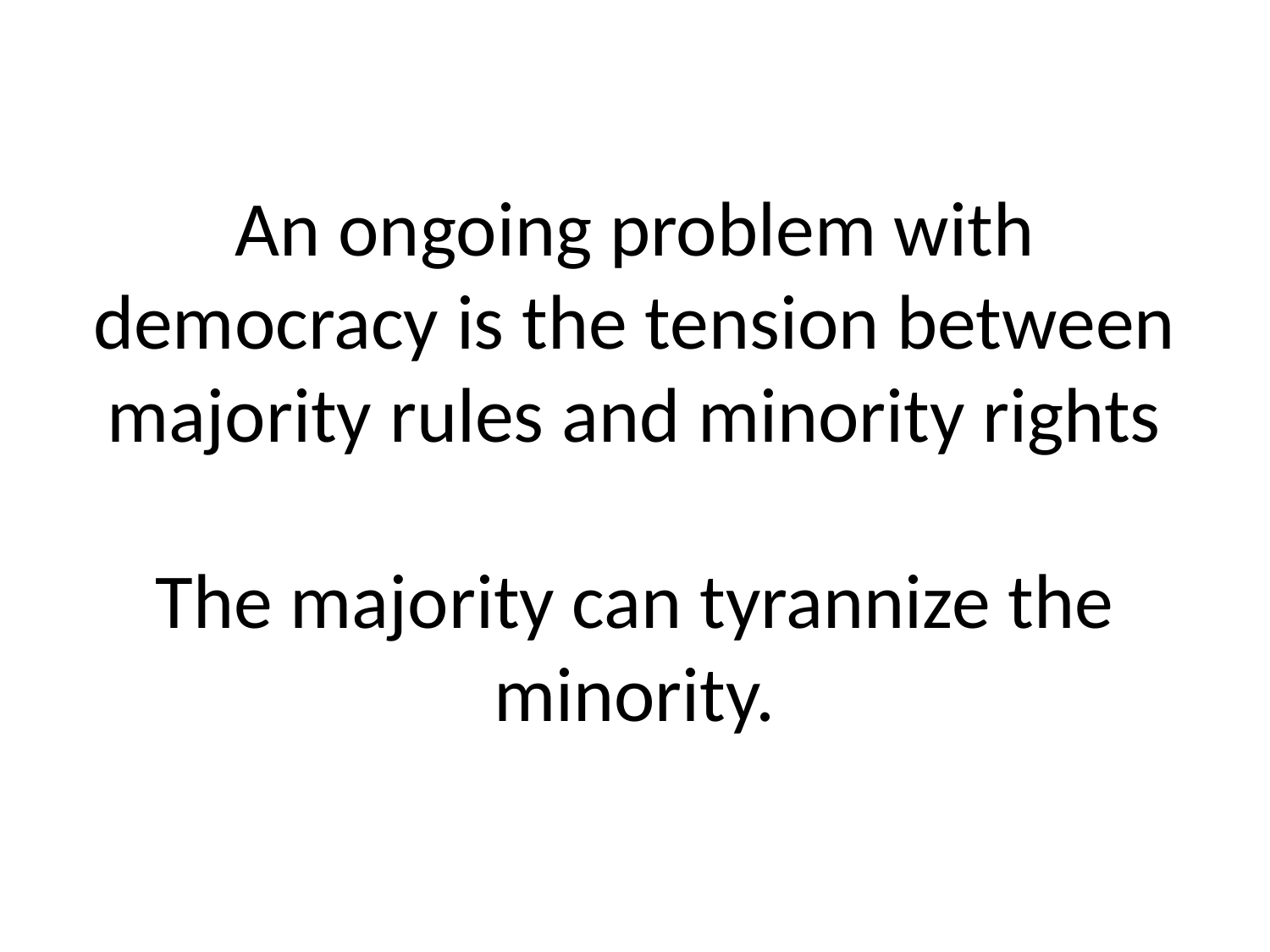

# An ongoing problem with democracy is the tension between majority rules and minority rights The majority can tyrannize the minority.